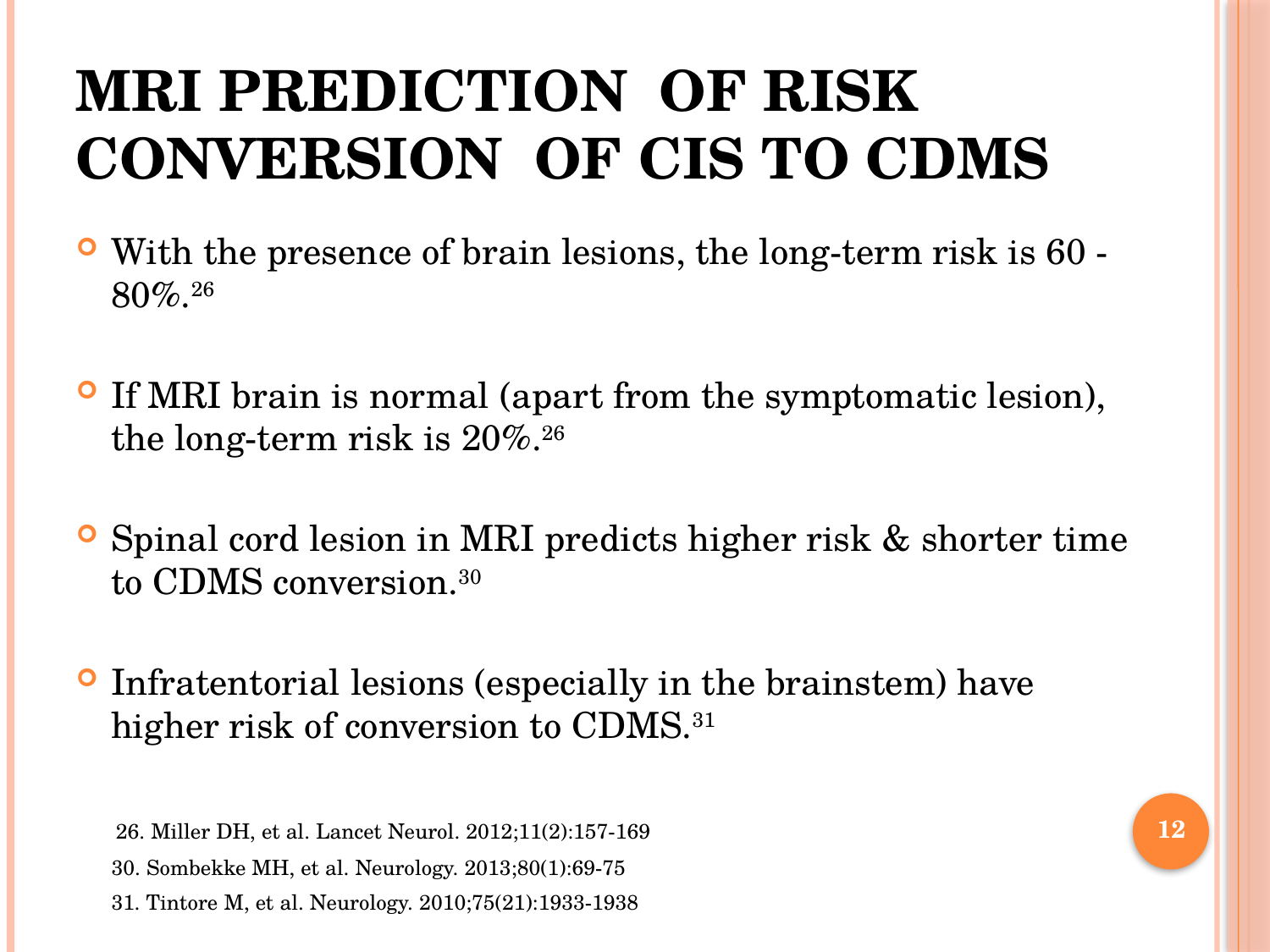

# MRI Prediction  of Risk Conversion  of CIS to CDMS
With the presence of brain lesions, the long-term risk is 60 - 80%.26

If MRI brain is normal (apart from the symptomatic lesion), the long-term risk is 20%.26

Spinal cord lesion in MRI predicts higher risk & shorter time to CDMS conversion.30

Infratentorial lesions (especially in the brainstem) have higher risk of conversion to CDMS.31

    26. Miller DH, et al. Lancet Neurol. 2012;11(2):157-169
      30. Sombekke MH, et al. Neurology. 2013;80(1):69-75
      31. Tintore M, et al. Neurology. 2010;75(21):1933-1938
12